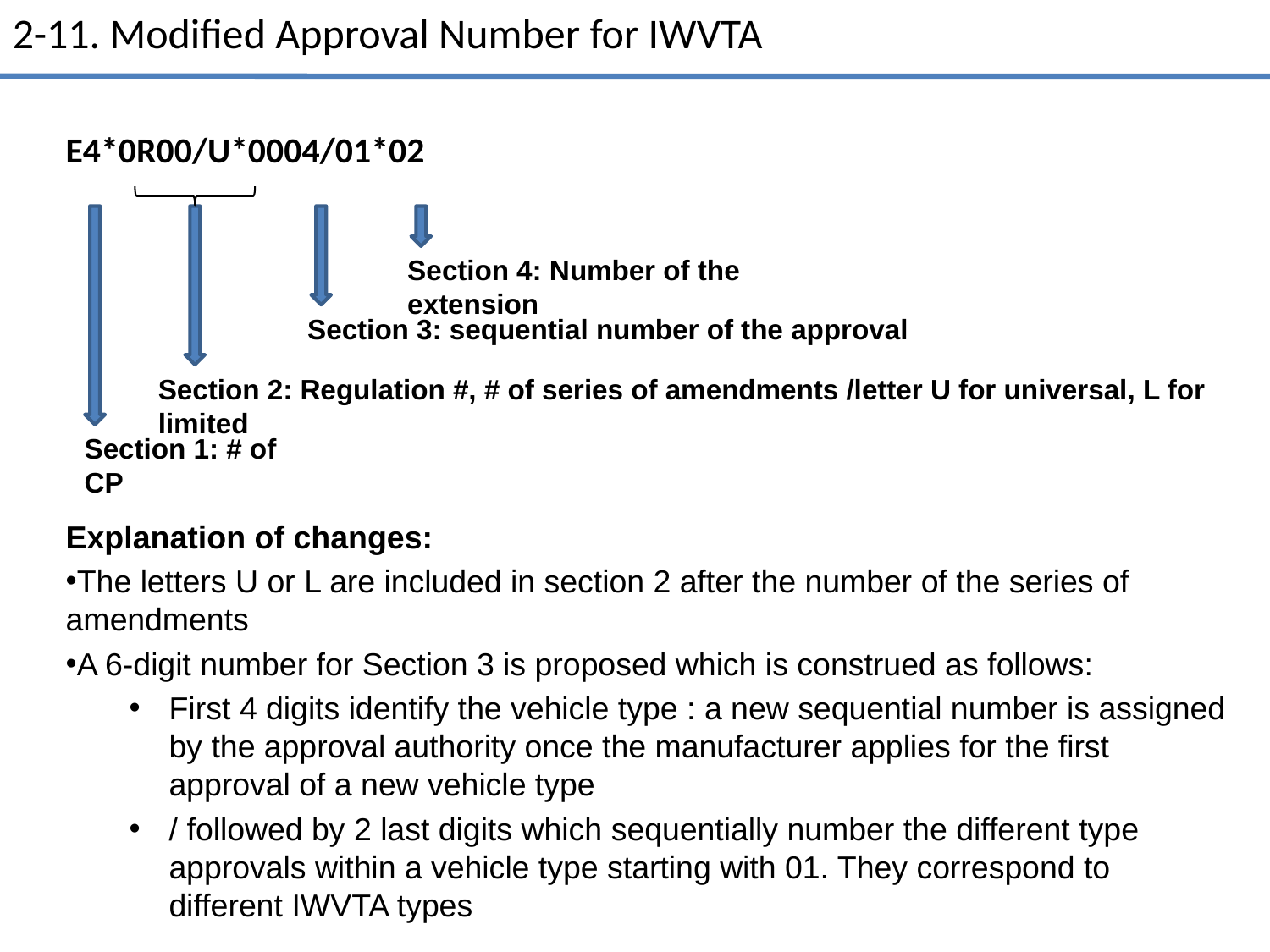

2-11. Modified Approval Number for IWVTA

E4*0R00/U*0004/01*02

Explanation of changes:
The letters U or L are included in section 2 after the number of the series of amendments
A 6-digit number for Section 3 is proposed which is construed as follows:
First 4 digits identify the vehicle type : a new sequential number is assigned by the approval authority once the manufacturer applies for the first approval of a new vehicle type
/ followed by 2 last digits which sequentially number the different type approvals within a vehicle type starting with 01. They correspond to different IWVTA types

Section 4: Number of the extension
Section 3: sequential number of the approval
Section 2: Regulation #, # of series of amendments /letter U for universal, L for limited
Section 1: # of CP